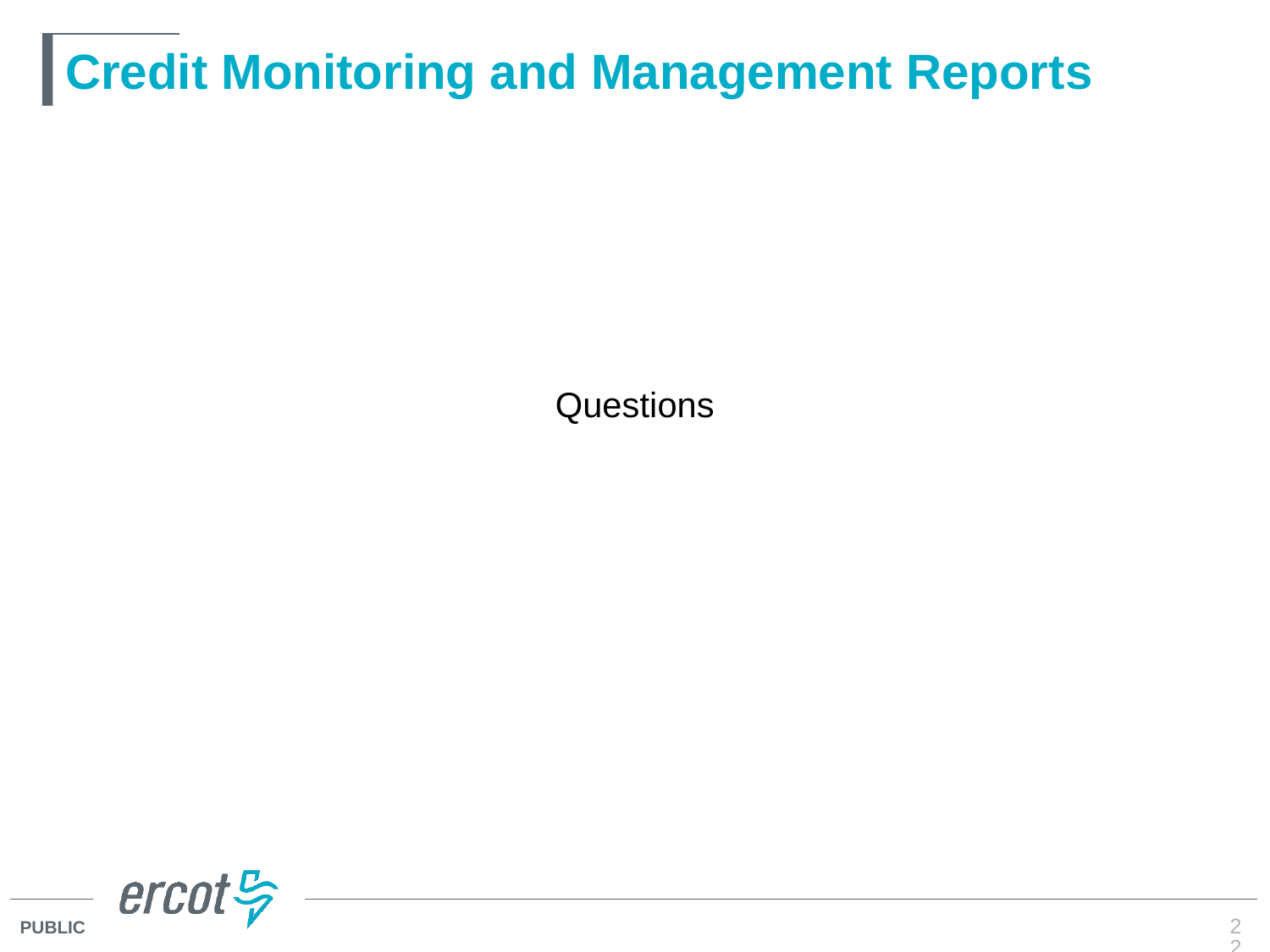

# Credit Monitoring and Management Reports
Questions
22